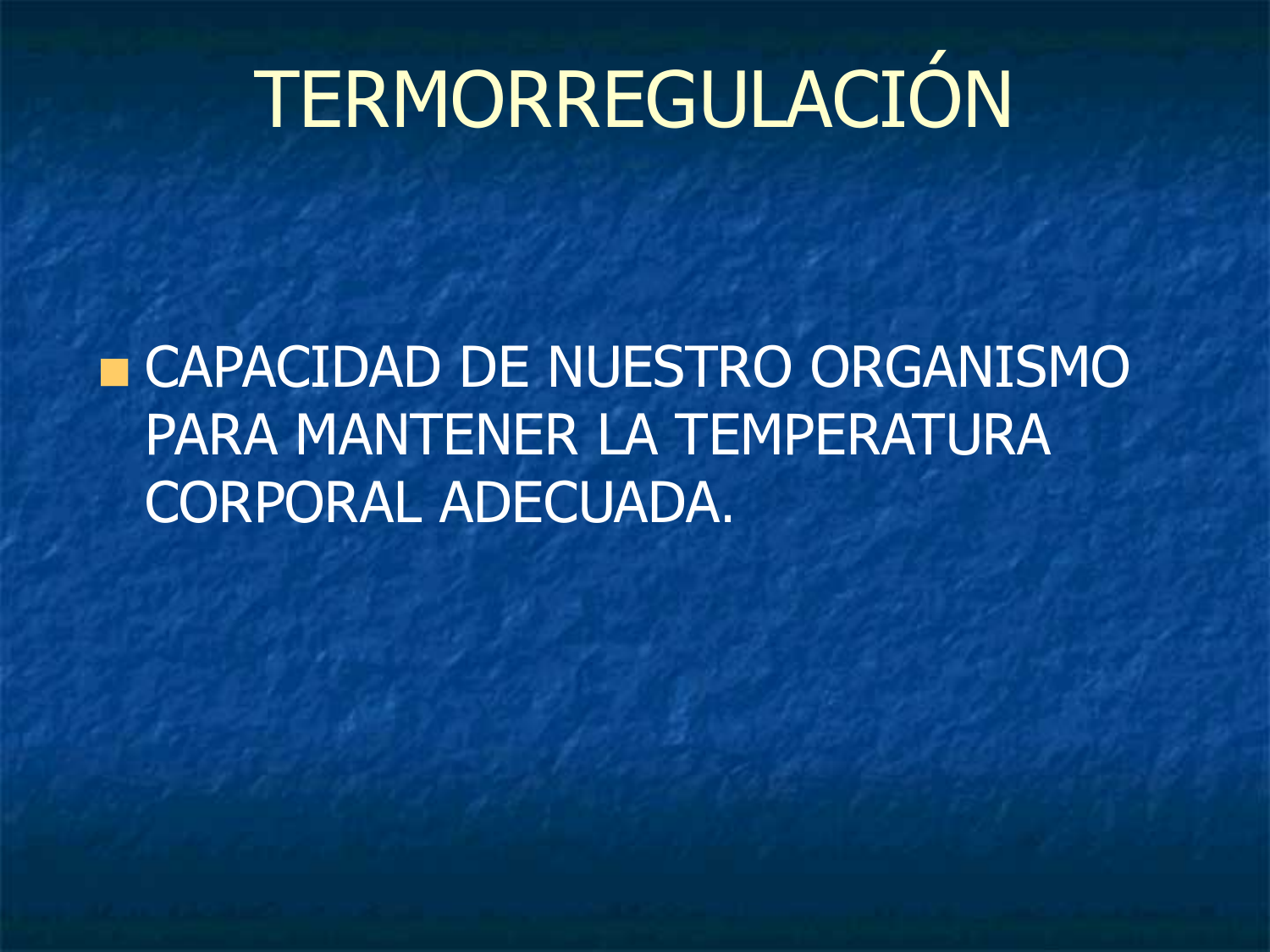

# TERMORREGULACIÓN

CAPACIDAD DE NUESTRO ORGANISMO PARA MANTENER LA TEMPERATURA CORPORAL ADECUADA.